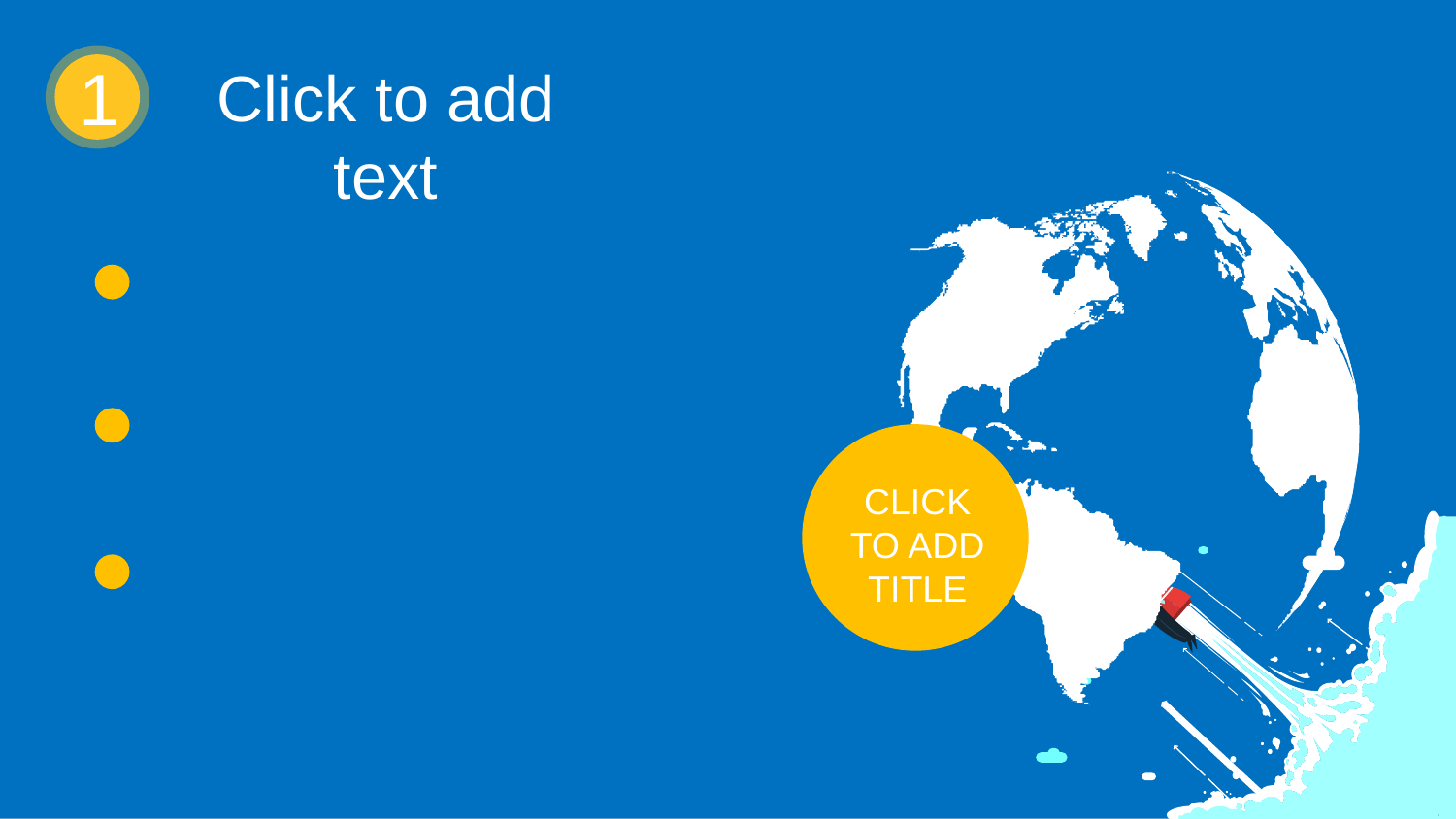

1
Click to add text

CLICK TO ADD TITLE